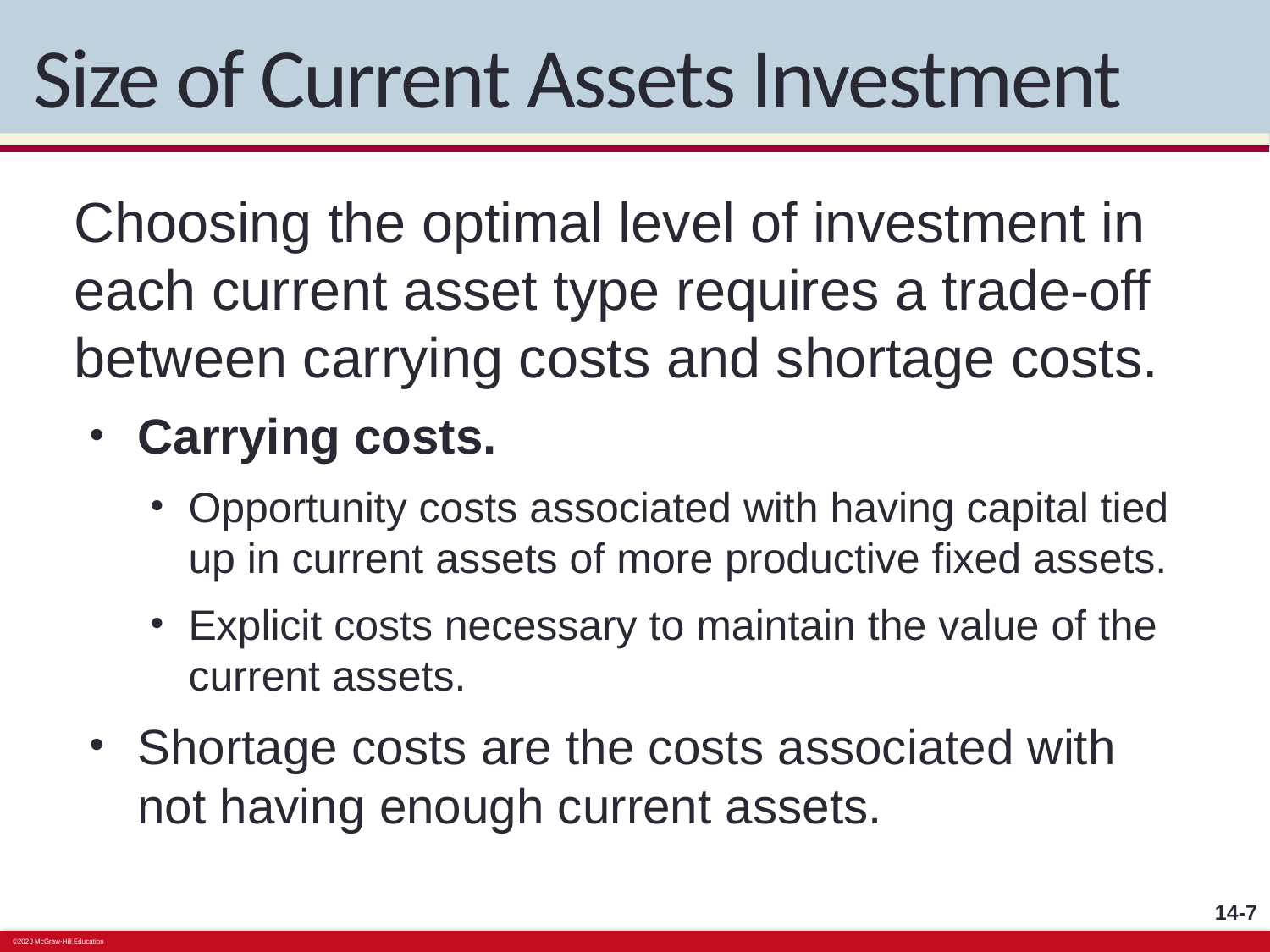

# Size of Current Assets Investment
Choosing the optimal level of investment in each current asset type requires a trade-off between carrying costs and shortage costs.
Carrying costs.
Opportunity costs associated with having capital tied up in current assets of more productive fixed assets.
Explicit costs necessary to maintain the value of the current assets.
Shortage costs are the costs associated with not having enough current assets.